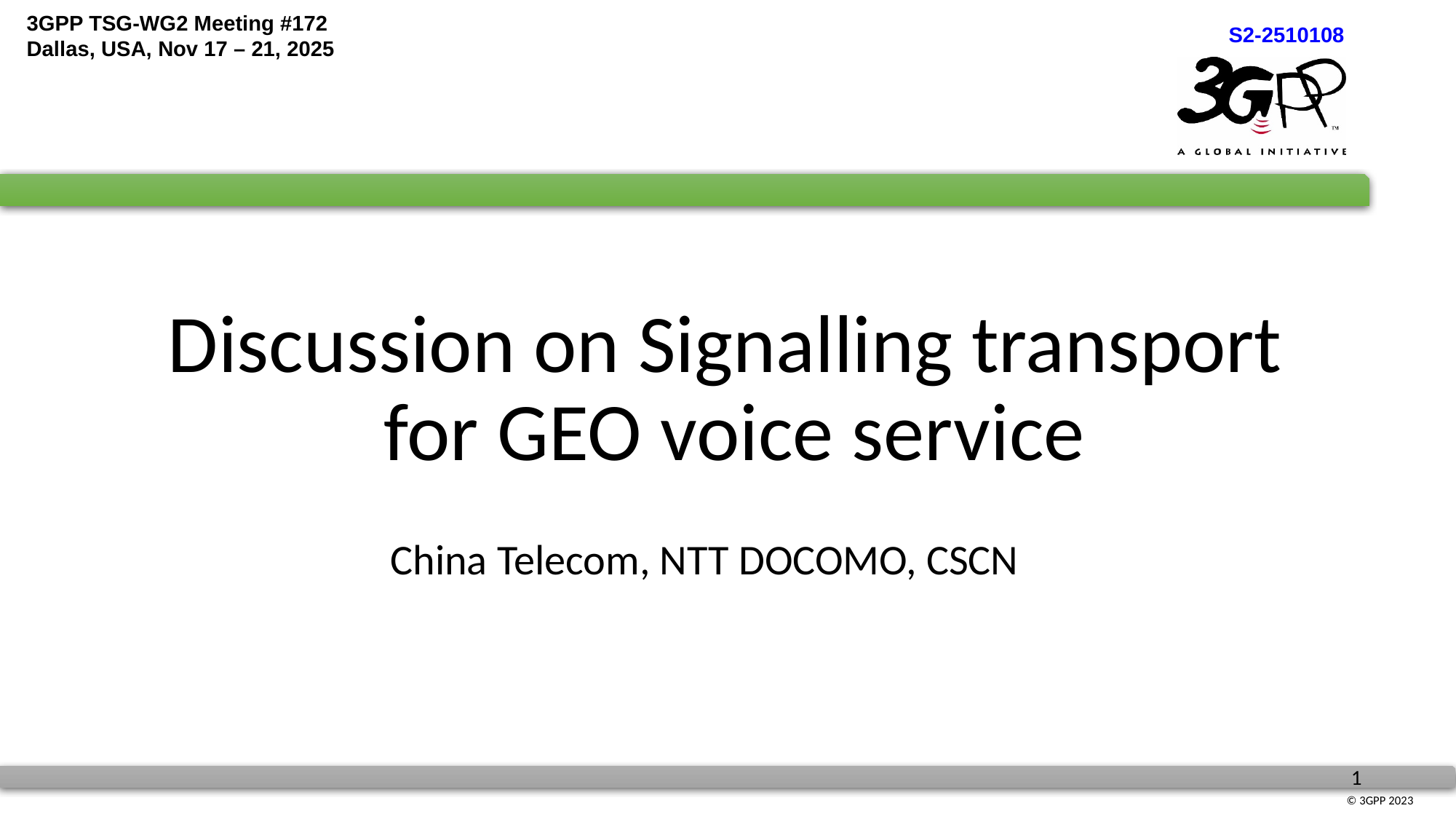

# Discussion on Signalling transport for GEO voice service
China Telecom, NTT DOCOMO, CSCN